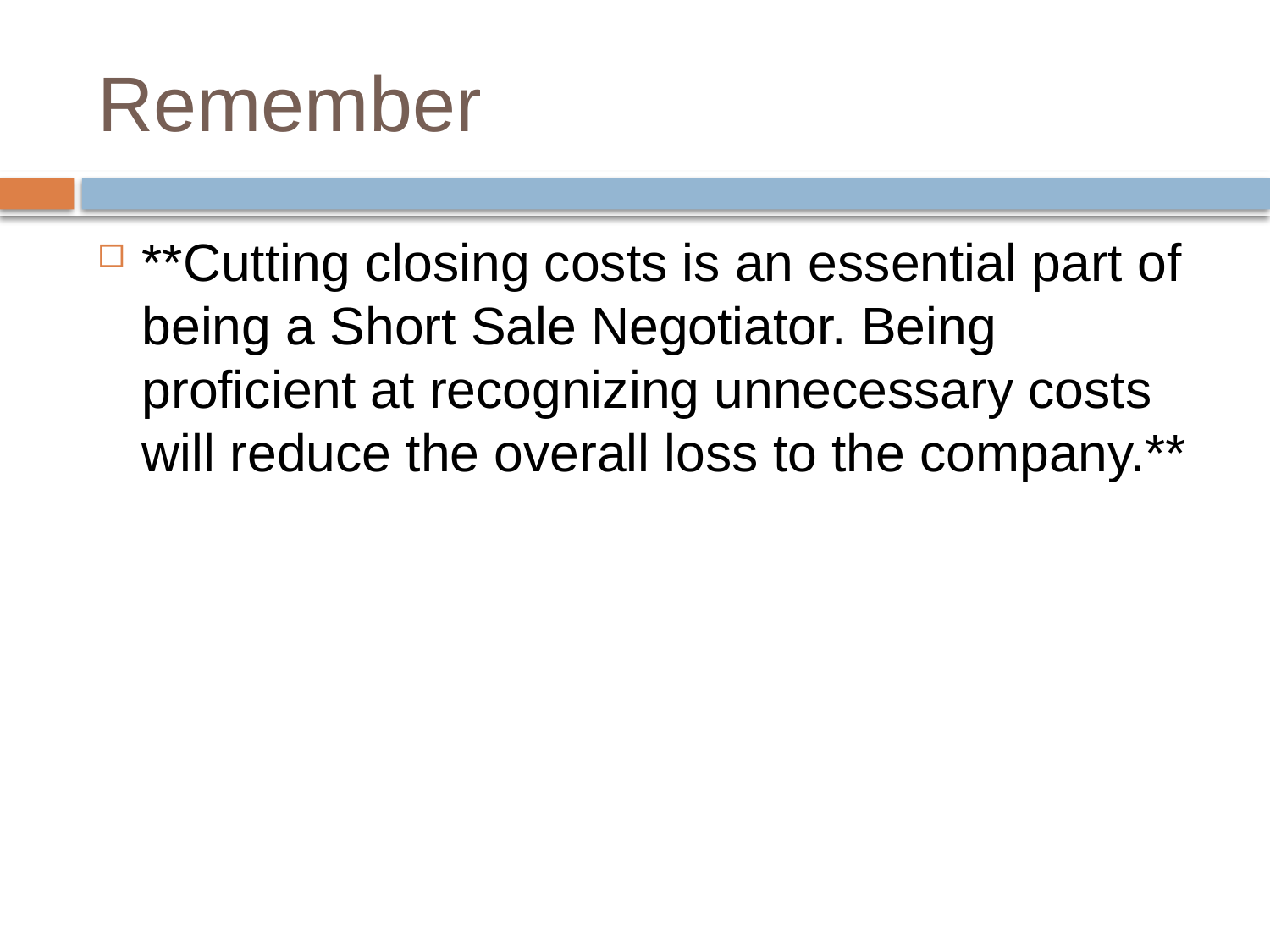

# Remember
**Cutting closing costs is an essential part of being a Short Sale Negotiator. Being proficient at recognizing unnecessary costs will reduce the overall loss to the company.**